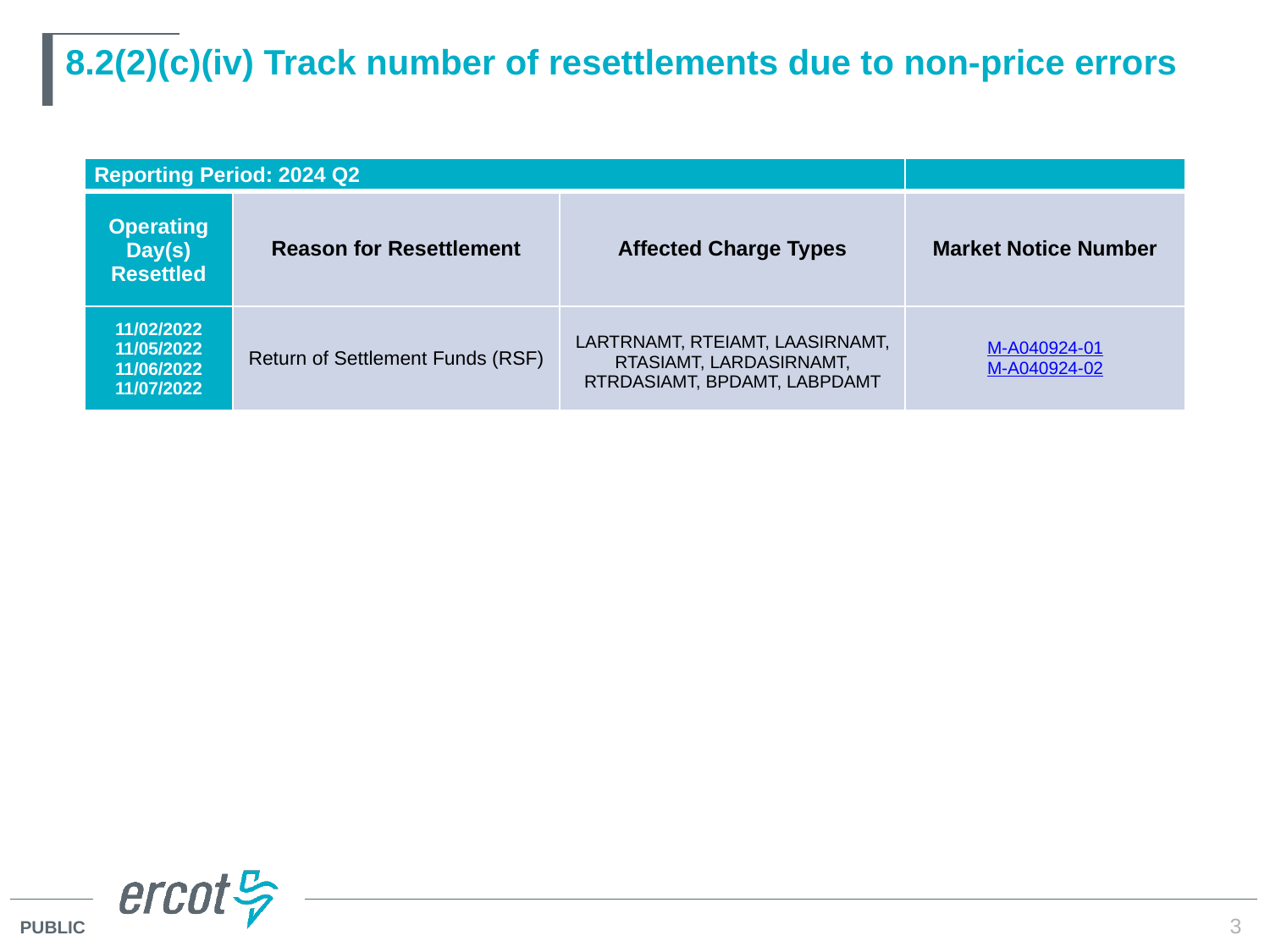

# 8.2(2)(c)(iv) Track number of resettlements due to non-price errors
| Reporting Period: 2024 Q2 |  |  |  |
| --- | --- | --- | --- |
| Operating Day(s) Resettled | Reason for Resettlement | Affected Charge Types | Market Notice Number |
| 11/02/2022 11/05/2022 11/06/2022 11/07/2022 | Return of Settlement Funds (RSF) | LARTRNAMT, RTEIAMT, LAASIRNAMT, RTASIAMT, LARDASIRNAMT, RTRDASIAMT, BPDAMT, LABPDAMT | M-A040924-01 M-A040924-02 |
3